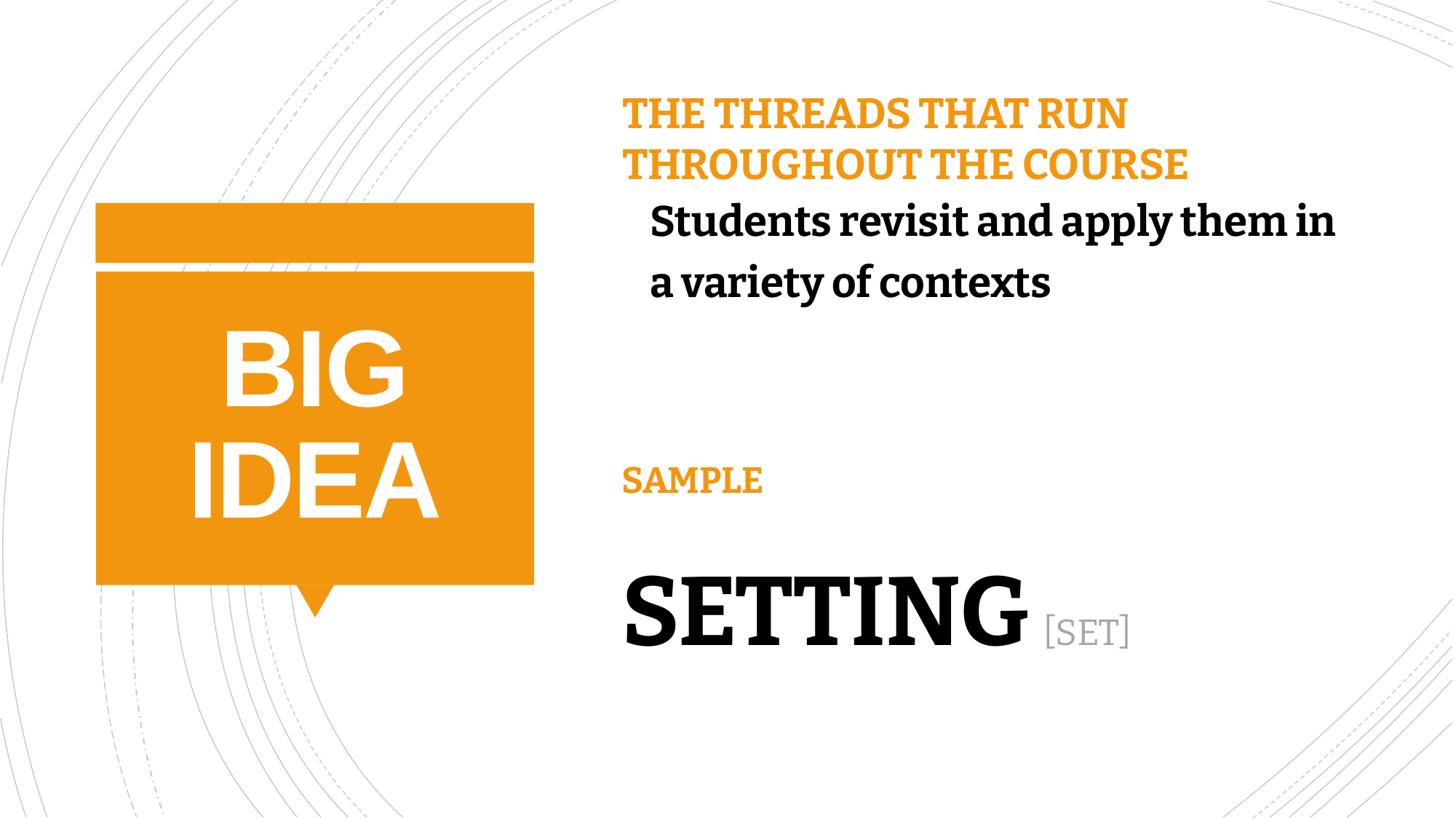

THE THREADS THAT RUN THROUGHOUT THE COURSE
Students revisit and apply them in a variety of contexts

# BIG IDEA
SAMPLE
SETTING  [SET]